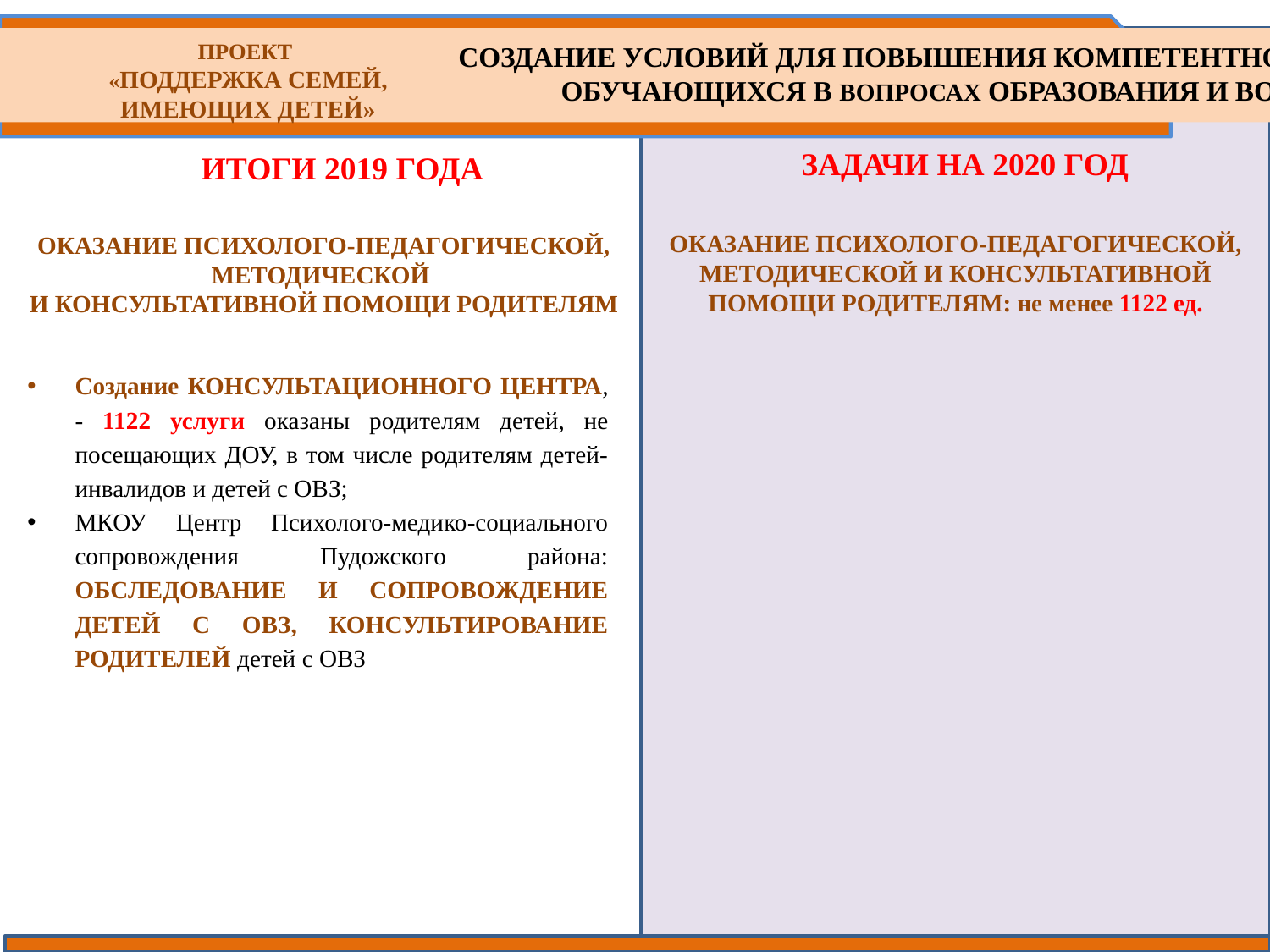

ПРОЕКТ
«ПОДДЕРЖКА СЕМЕЙ, ИМЕЮЩИХ ДЕТЕЙ»

СОЗДАНИЕ УСЛОВИЙ ДЛЯ ПОВЫШЕНИЯ КОМПЕТЕНТНОСТИ РОДИТЕЛЕЙ,
 ОБУЧАЮЩИХСЯ В ВОПРОСАХ ОБРАЗОВАНИЯ И ВОСПИТАНИЯ

ЗАДАЧИ НА 2020 ГОД
ИТОГИ 2019 ГОДА
ОКАЗАНИЕ ПСИХОЛОГО-ПЕДАГОГИЧЕСКОЙ, МЕТОДИЧЕСКОЙ И КОНСУЛЬТАТИВНОЙ ПОМОЩИ РОДИТЕЛЯМ: не менее 1122 ед.

ОКАЗАНИЕ ПСИХОЛОГО-ПЕДАГОГИЧЕСКОЙ, МЕТОДИЧЕСКОЙ
И КОНСУЛЬТАТИВНОЙ ПОМОЩИ РОДИТЕЛЯМ

Создание КОНСУЛЬТАЦИОННОГО ЦЕНТРА, - 1122 услуги оказаны родителям детей, не посещающих ДОУ, в том числе родителям детей-инвалидов и детей с ОВЗ;
МКОУ Центр Психолого-медико-социального сопровождения Пудожского района: ОБСЛЕДОВАНИЕ И СОПРОВОЖДЕНИЕ ДЕТЕЙ С ОВЗ, КОНСУЛЬТИРОВАНИЕ РОДИТЕЛЕЙ детей с ОВЗ